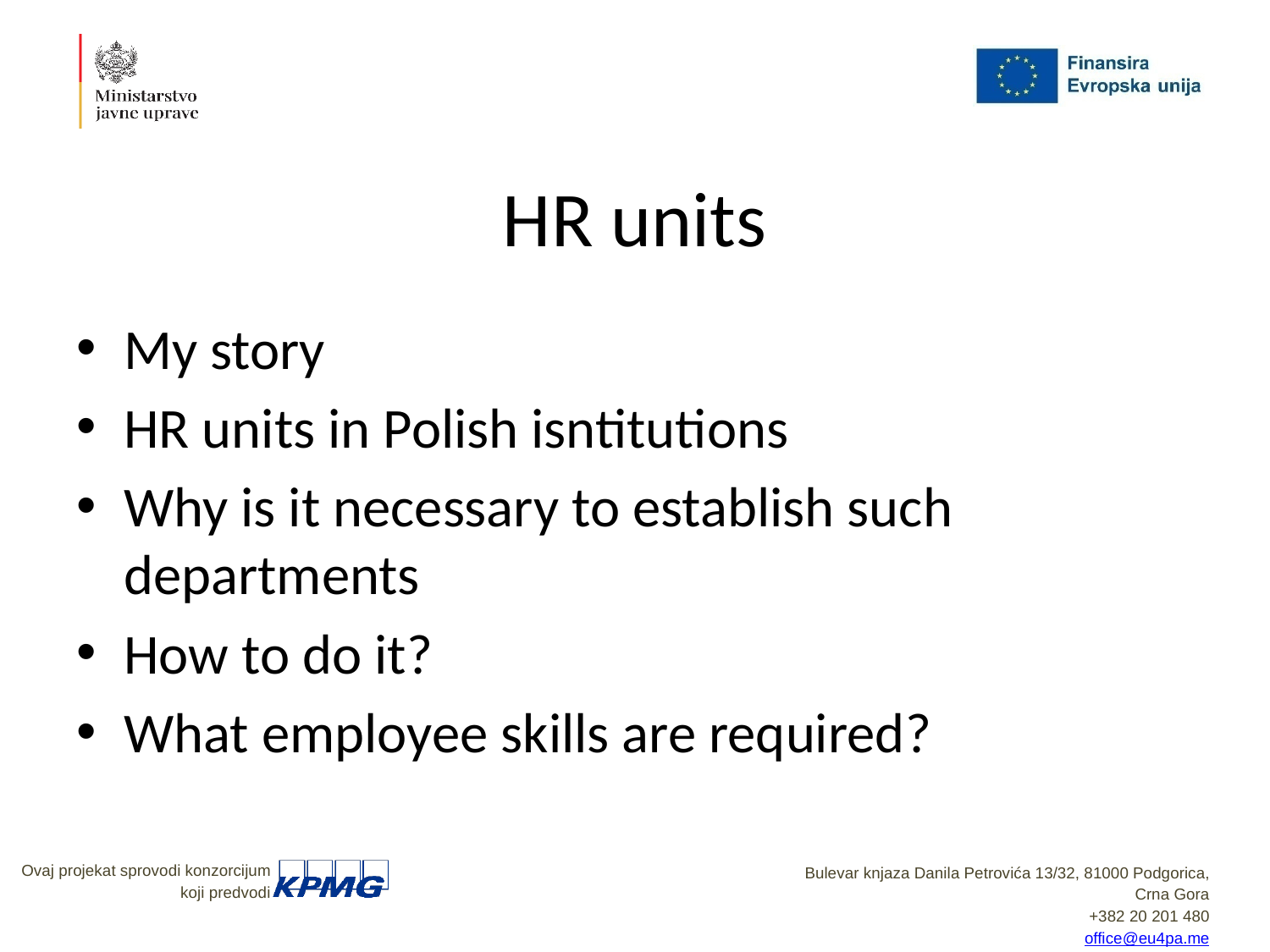

# HR units

My story
HR units in Polish isntitutions
Why is it necessary to establish such departments
How to do it?
What employee skills are required?